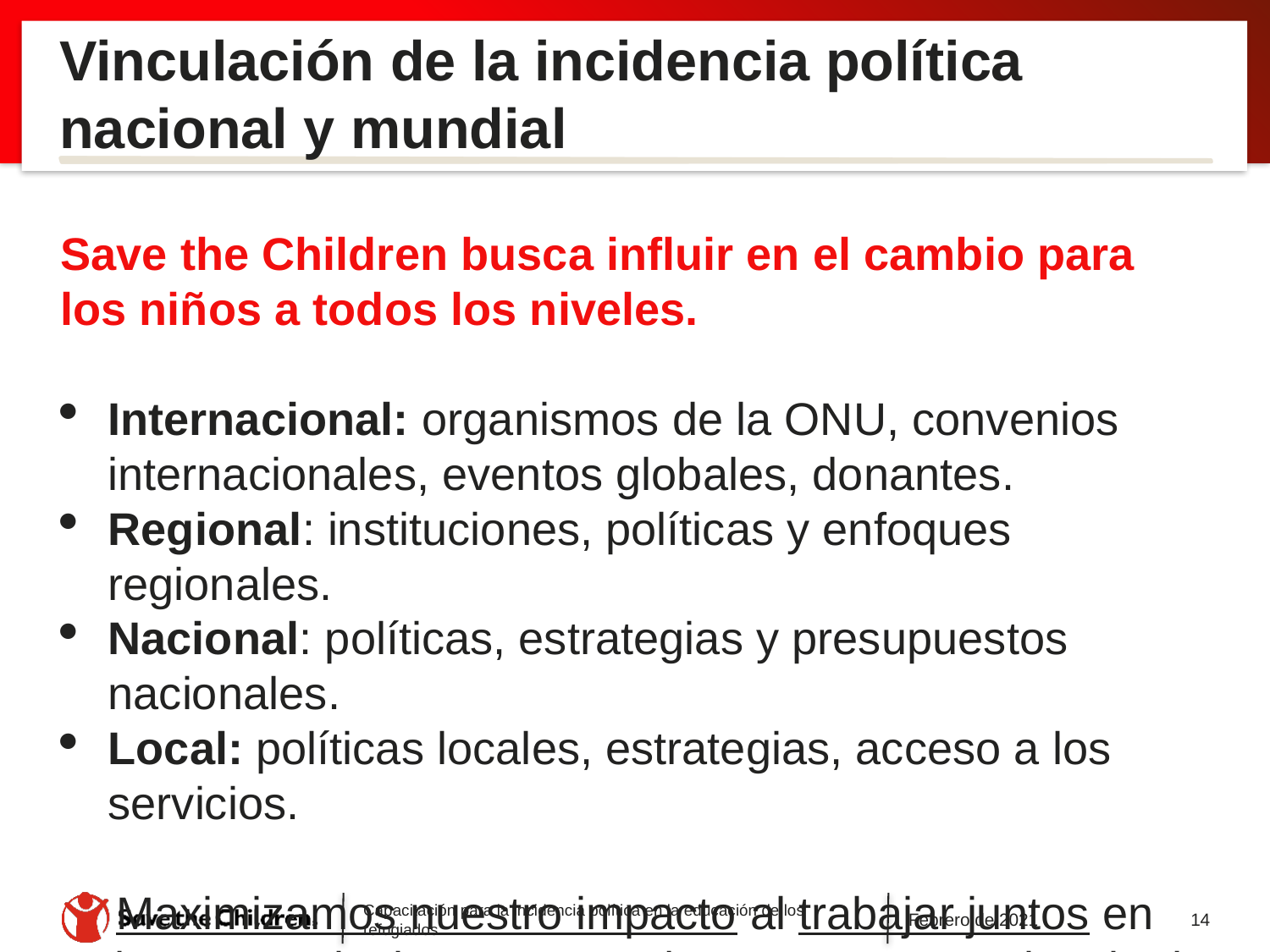

# Vinculación de la incidencia política nacional y mundial
Save the Children busca influir en el cambio para los niños a todos los niveles.

Internacional: organismos de la ONU, convenios internacionales, eventos globales, donantes.
Regional: instituciones, políticas y enfoques regionales.
Nacional: políticas, estrategias y presupuestos nacionales.
Local: políticas locales, estrategias, acceso a los servicios.
Maximizamos nuestro impacto al trabajar juntos en todos estos niveles y aprovechar nuestra experiencia de primera mano en el trabajo con los niños

Capacitación para la incidencia política en la educación de los refugiados
Febrero de 2021
14